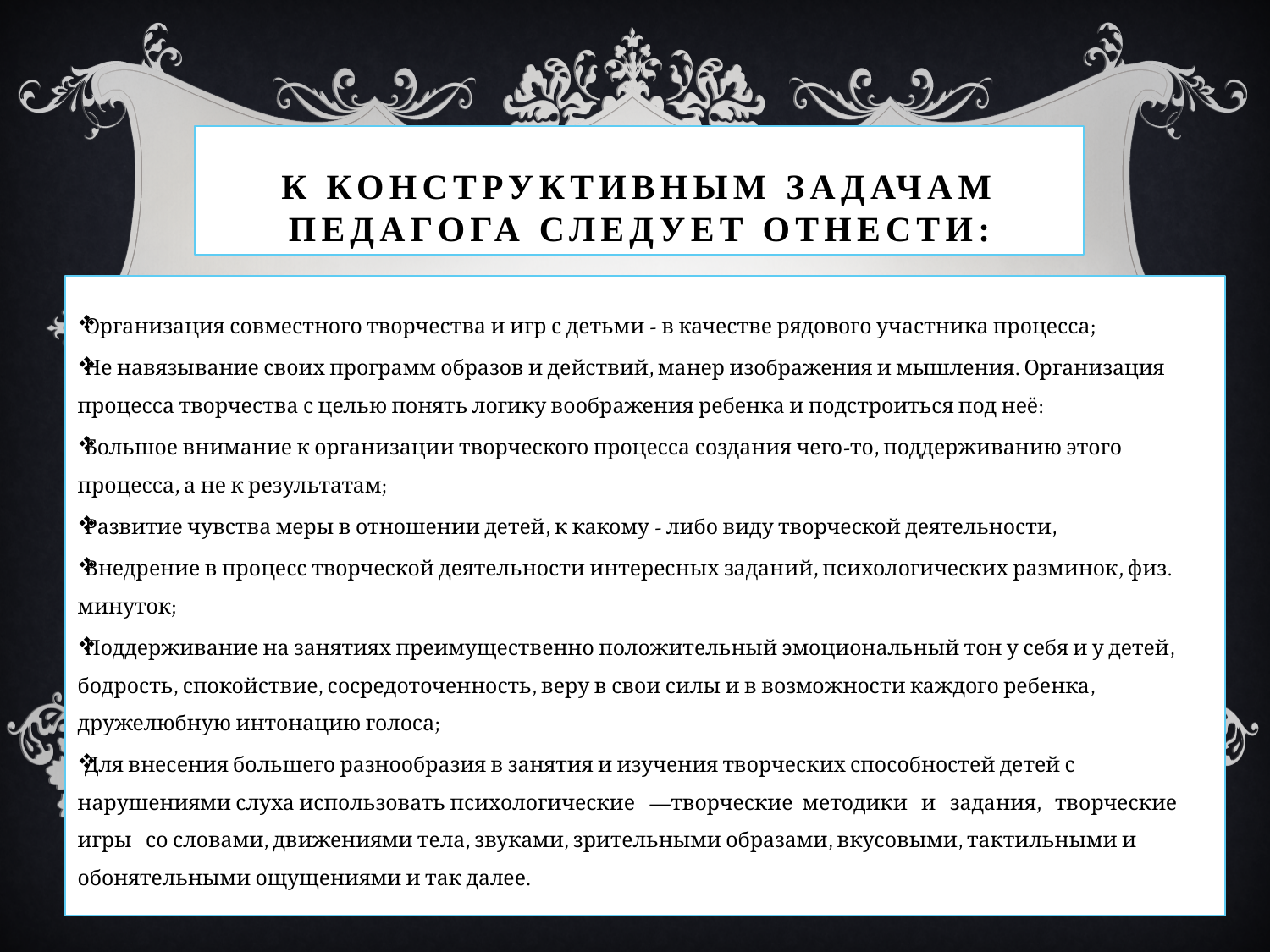

# К конструктивным задачам педагога следует отнести:

Организация совместного творчества и игр с детьми - в качестве рядового участника процесса;
Не навязывание своих программ образов и действий, манер изображения и мышления. Организация процесса творчества с целью понять логику воображения ребенка и подстроиться под неё:
Большое внимание к организации творческого процесса создания чего-то, поддерживанию этого процесса, а не к результатам;
Развитие чувства меры в отношении детей, к какому - либо виду творческой деятельности,
Внедрение в процесс творческой деятельности интересных заданий, психологических разминок, физ. минуток;
Поддерживание на занятиях преимущественно положительный эмоциональный тон у себя и у детей, бодрость, спокойствие, сосредоточенность, веру в свои силы и в возможности каждого ребенка, дружелюбную интонацию голоса;
Для внесения большего разнообразия в занятия и изучения творческих способностей детей с нарушениями слуха использовать психологические   ―творческие  методики   и   задания,   творческие   игры   со словами, движениями тела, звуками, зрительными образами, вкусовыми, тактильными и обонятельными ощущениями и так далее.